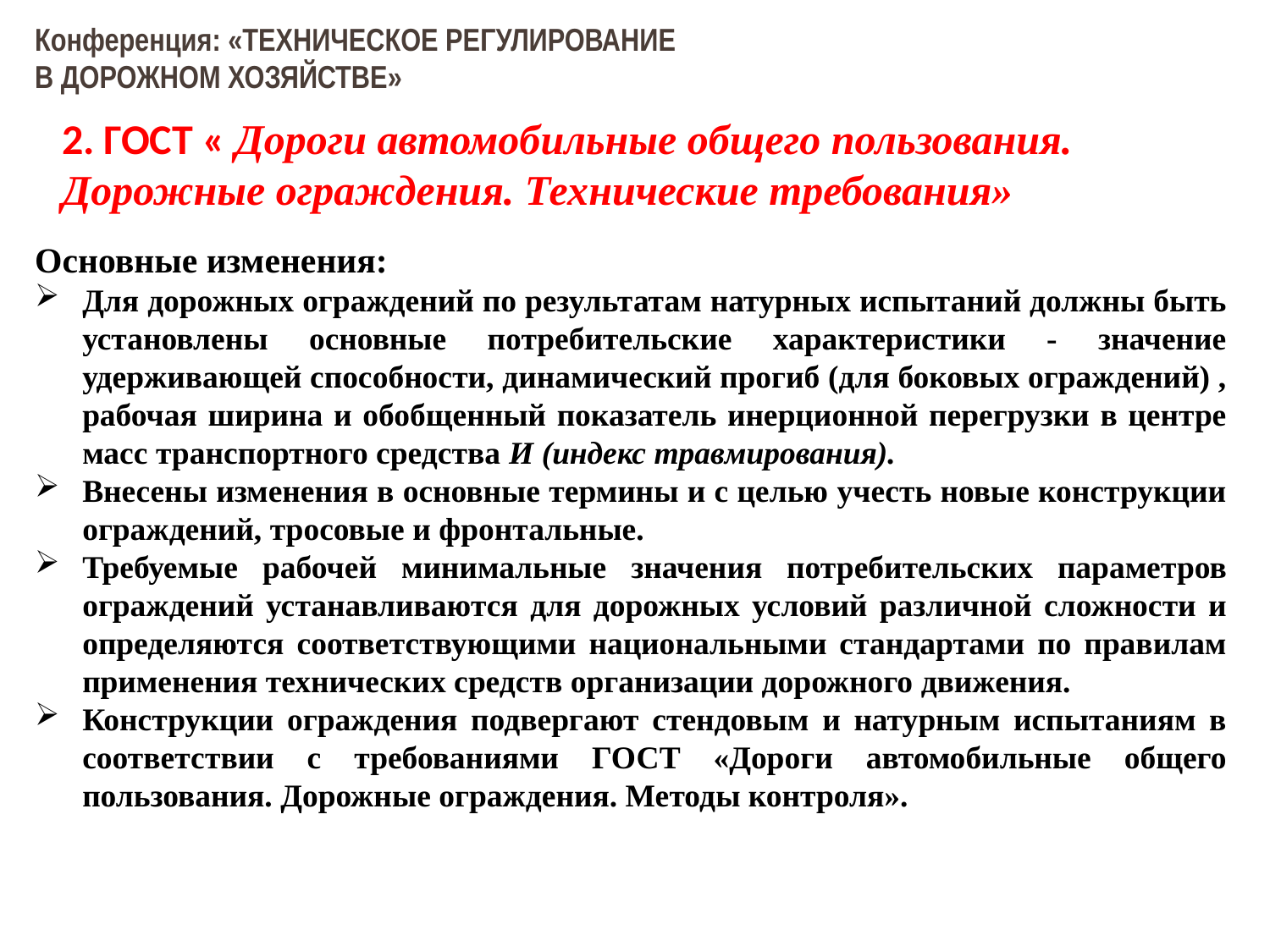

Конференция: «ТЕХНИЧЕСКОЕ РЕГУЛИРОВАНИЕ
В ДОРОЖНОМ ХОЗЯЙСТВЕ»
2. ГОСТ « Дороги автомобильные общего пользования. Дорожные ограждения. Технические требования»
Основные изменения:
Для дорожных ограждений по результатам натурных испытаний должны быть установлены основные потребительские характеристики - значение удерживающей способности, динамический прогиб (для боковых ограждений) , рабочая ширина и обобщенный показатель инерционной перегрузки в центре масс транспортного средства И (индекс травмирования).
Внесены изменения в основные термины и с целью учесть новые конструкции ограждений, тросовые и фронтальные.
Требуемые рабочей минимальные значения потребительских параметров ограждений устанавливаются для дорожных условий различной сложности и определяются соответствующими национальными стандартами по правилам применения технических средств организации дорожного движения.
Конструкции ограждения подвергают стендовым и натурным испытаниям в соответствии с требованиями ГОСТ «Дороги автомобильные общего пользования. Дорожные ограждения. Методы контроля».